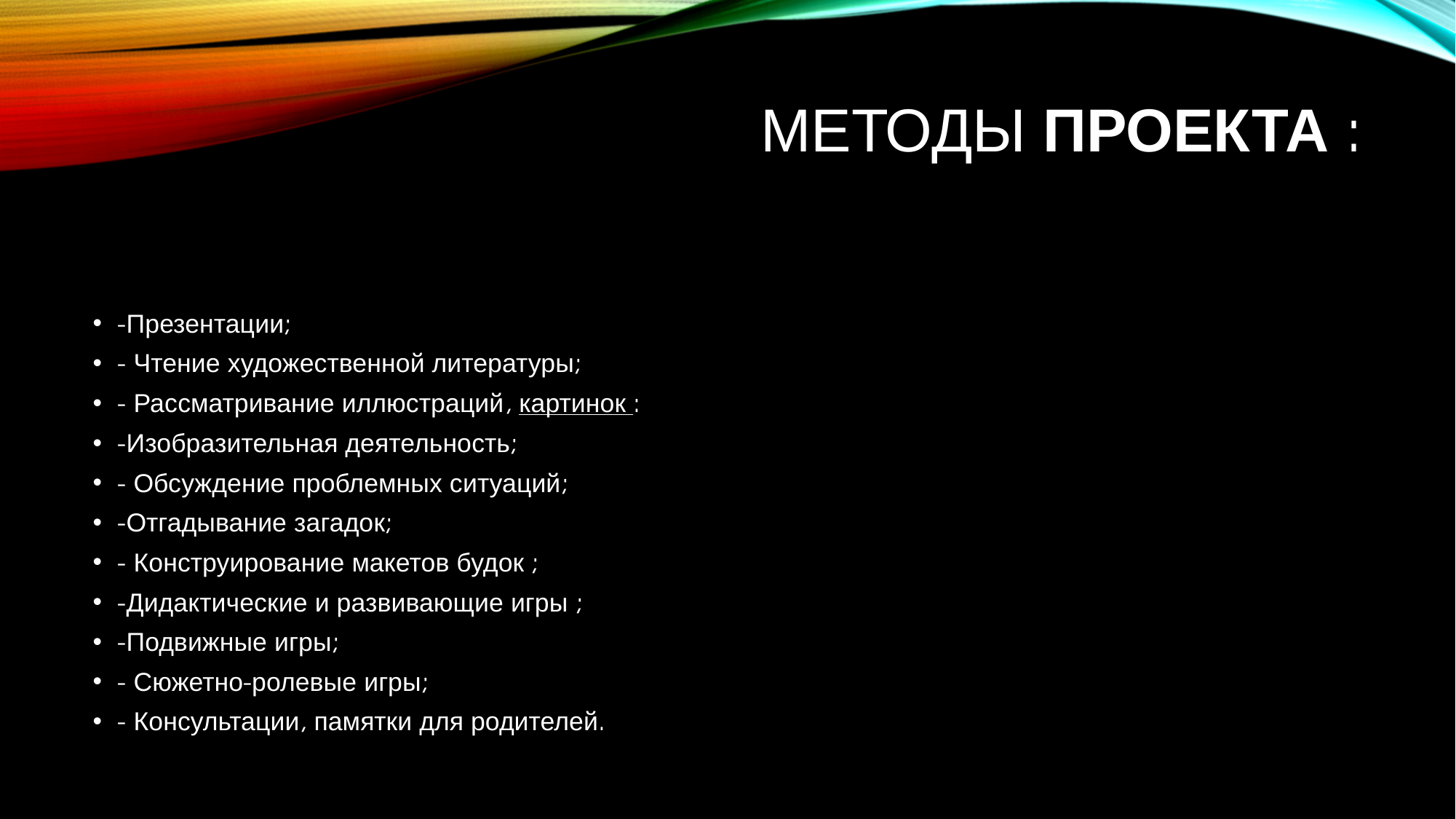

# Методы проекта :

-Презентации;
- Чтение художественной литературы;
- Рассматривание иллюстраций, картинок :
-Изобразительная деятельность;
- Обсуждение проблемных ситуаций;
-Отгадывание загадок;
- Конструирование макетов будок ;
-Дидактические и развивающие игры ;
-Подвижные игры;
- Сюжетно-ролевые игры;
- Консультации, памятки для родителей.